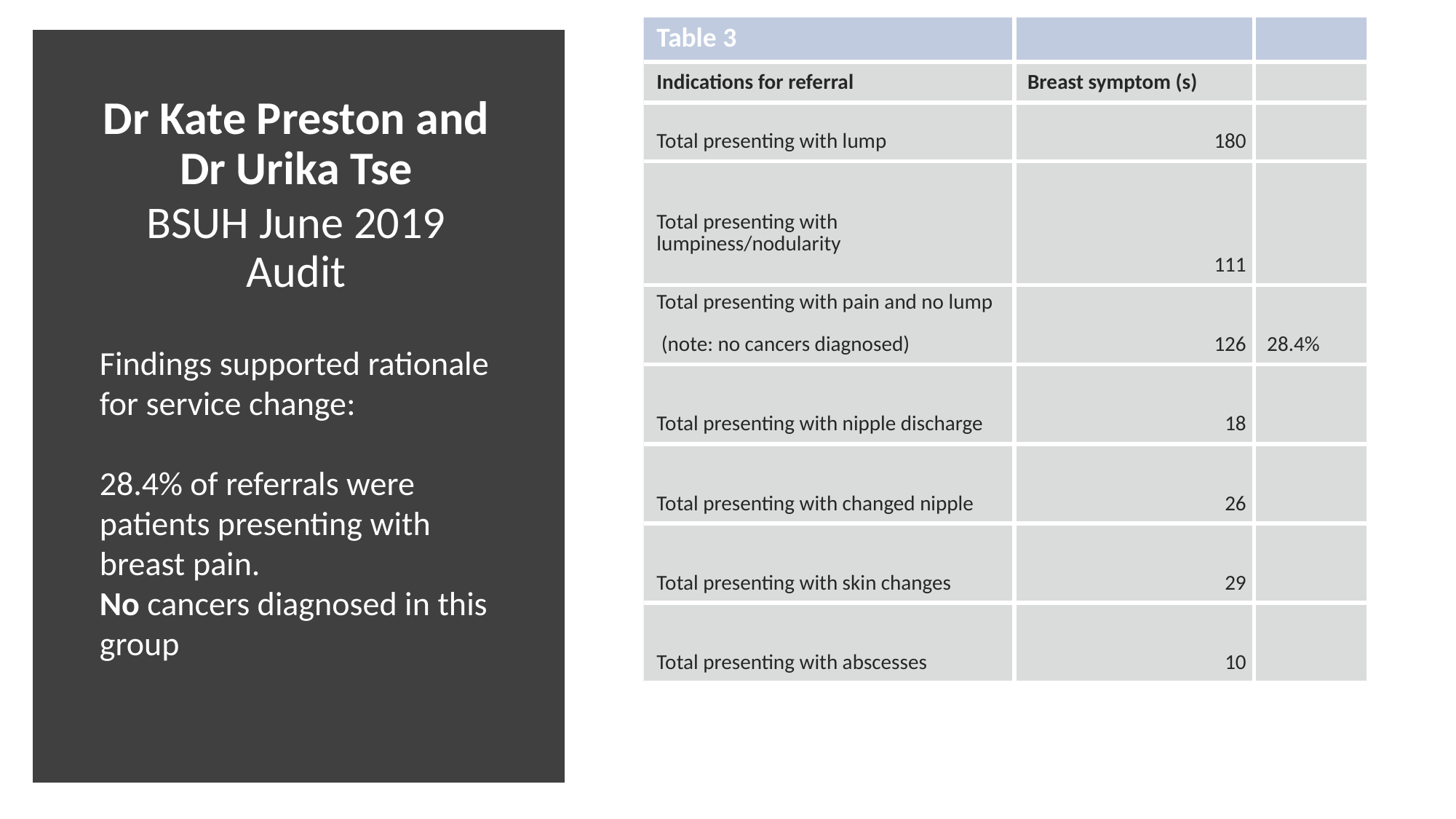

| Table 3 |  |  |
| --- | --- | --- |
| Indications for referral | Breast symptom (s) |  |
| Total presenting with lump | 180 |  |
| Total presenting with lumpiness/nodularity | 111 |  |
| Total presenting with pain and no lump (note: no cancers diagnosed) | 126 | 28.4% |
| Total presenting with nipple discharge | 18 |  |
| Total presenting with changed nipple | 26 |  |
| Total presenting with skin changes | 29 |  |
| Total presenting with abscesses | 10 |  |

Dr Kate Preston and Dr Urika Tse
BSUH June 2019 Audit

Findings supported rationale for service change:

28.4% of referrals were patients presenting with breast pain.
No cancers diagnosed in this group